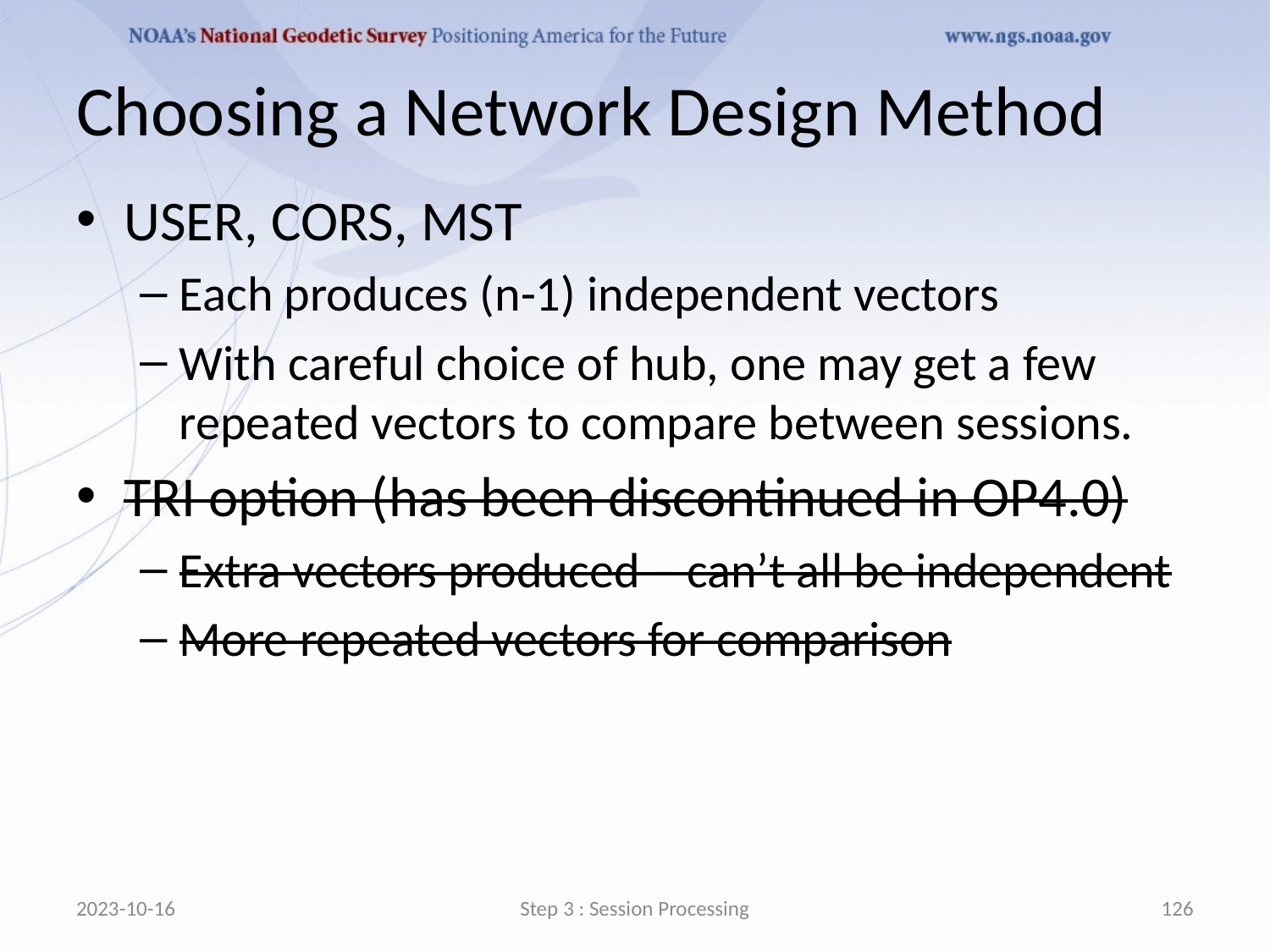

# Choosing a Network Design Method
USER, CORS, MST
Each produces (n-1) independent vectors
With careful choice of hub, one may get a few repeated vectors to compare between sessions.
TRI option (has been discontinued in OP4.0)
Extra vectors produced – can’t all be independent
More repeated vectors for comparison
2023-10-16
Step 3 : Session Processing
126